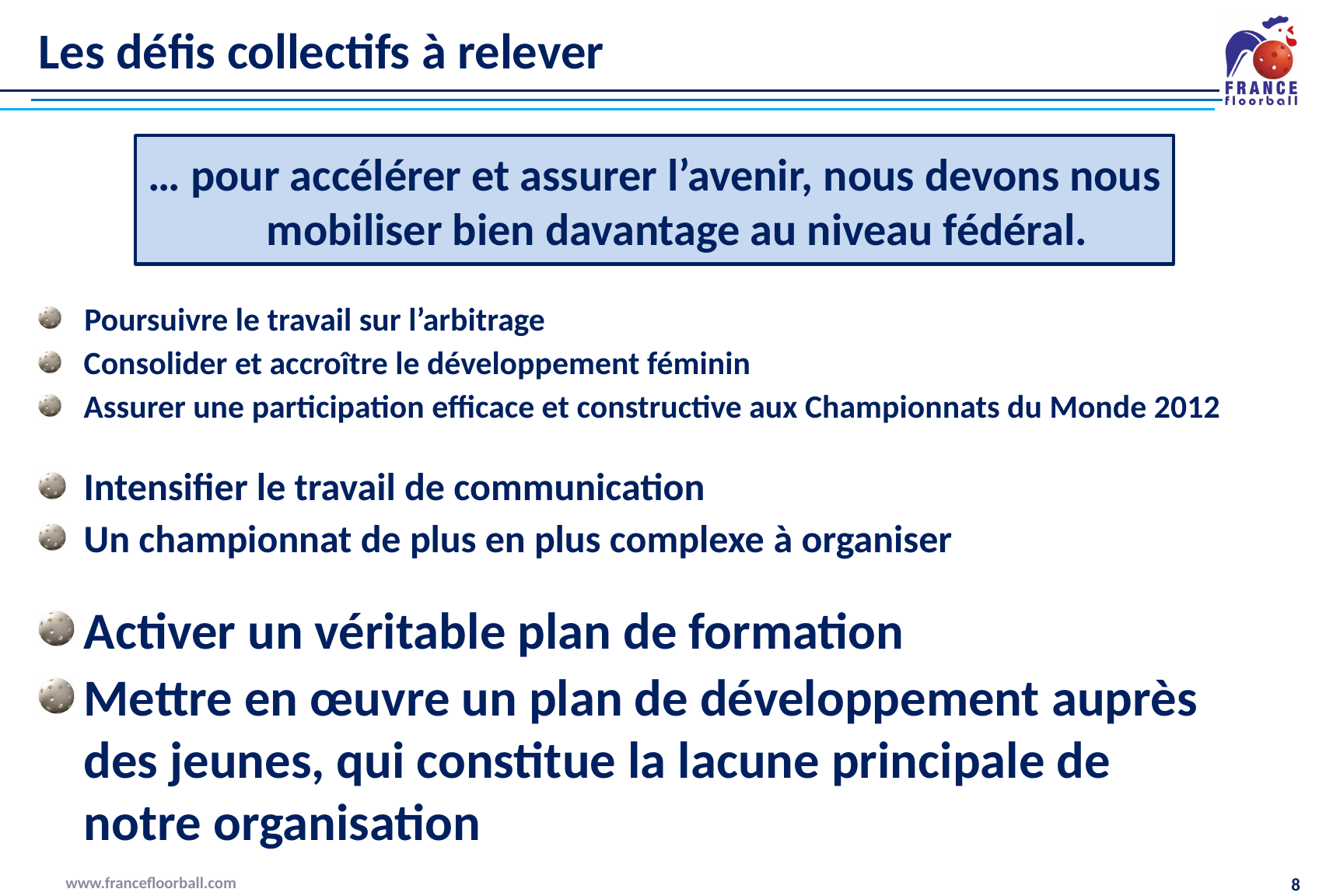

# Les défis collectifs à relever
… pour accélérer et assurer l’avenir, nous devons nous mobiliser bien davantage au niveau fédéral.
Poursuivre le travail sur l’arbitrage
Consolider et accroître le développement féminin
Assurer une participation efficace et constructive aux Championnats du Monde 2012

Intensifier le travail de communication
Un championnat de plus en plus complexe à organiser

Activer un véritable plan de formation
Mettre en œuvre un plan de développement auprès des jeunes, qui constitue la lacune principale de notre organisation
www.francefloorball.com
8